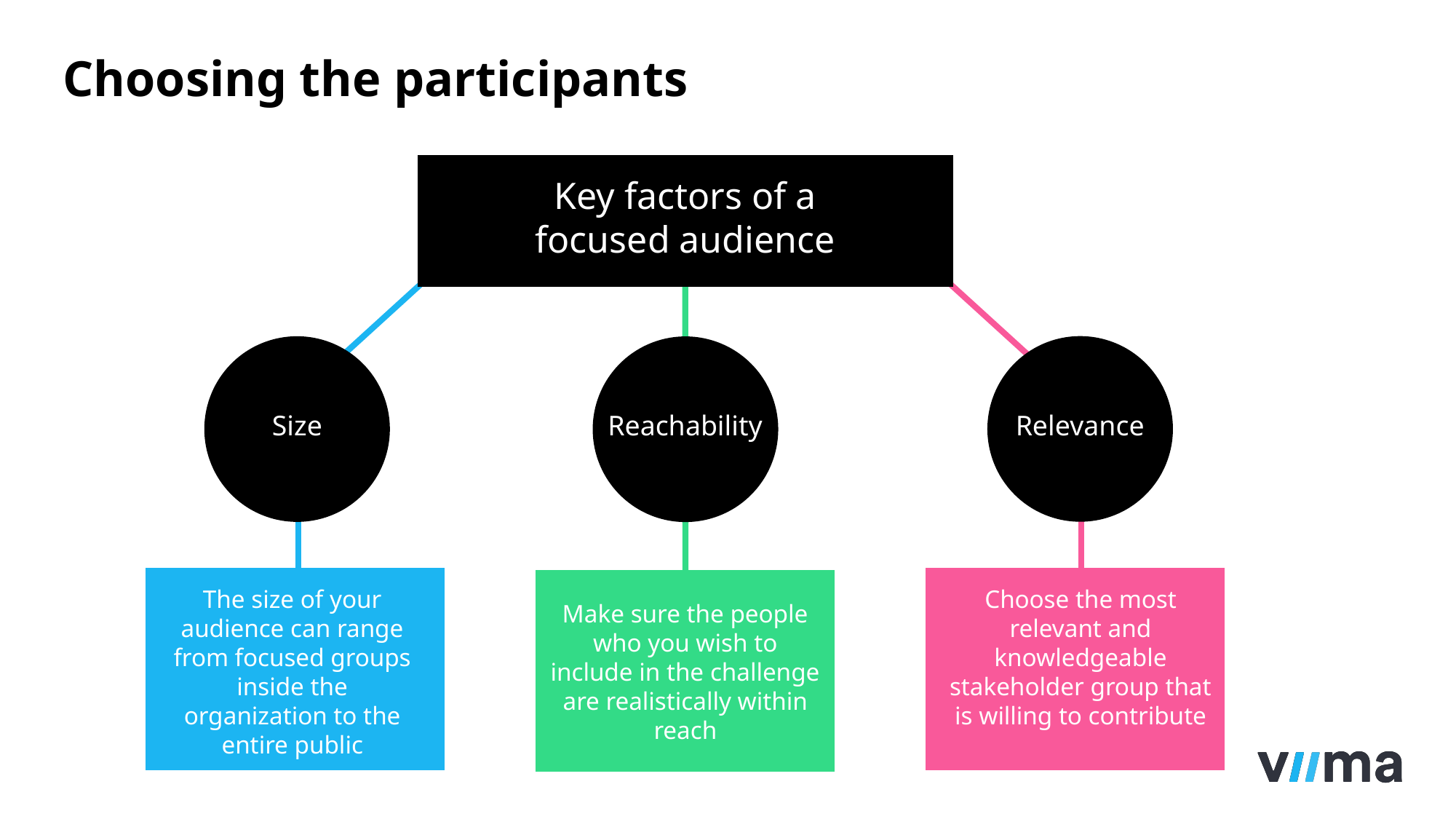

# Choosing the participants

Key factors of a
focused audience

Size
Reachability
Relevance

The size of your audience can range from focused groups inside the organization to the entire public
Choose the most relevant and knowledgeable stakeholder group that is willing to contribute
Make sure the people who you wish to include in the challenge are realistically within reach
Keep refining your goal until you’re satisfied with it